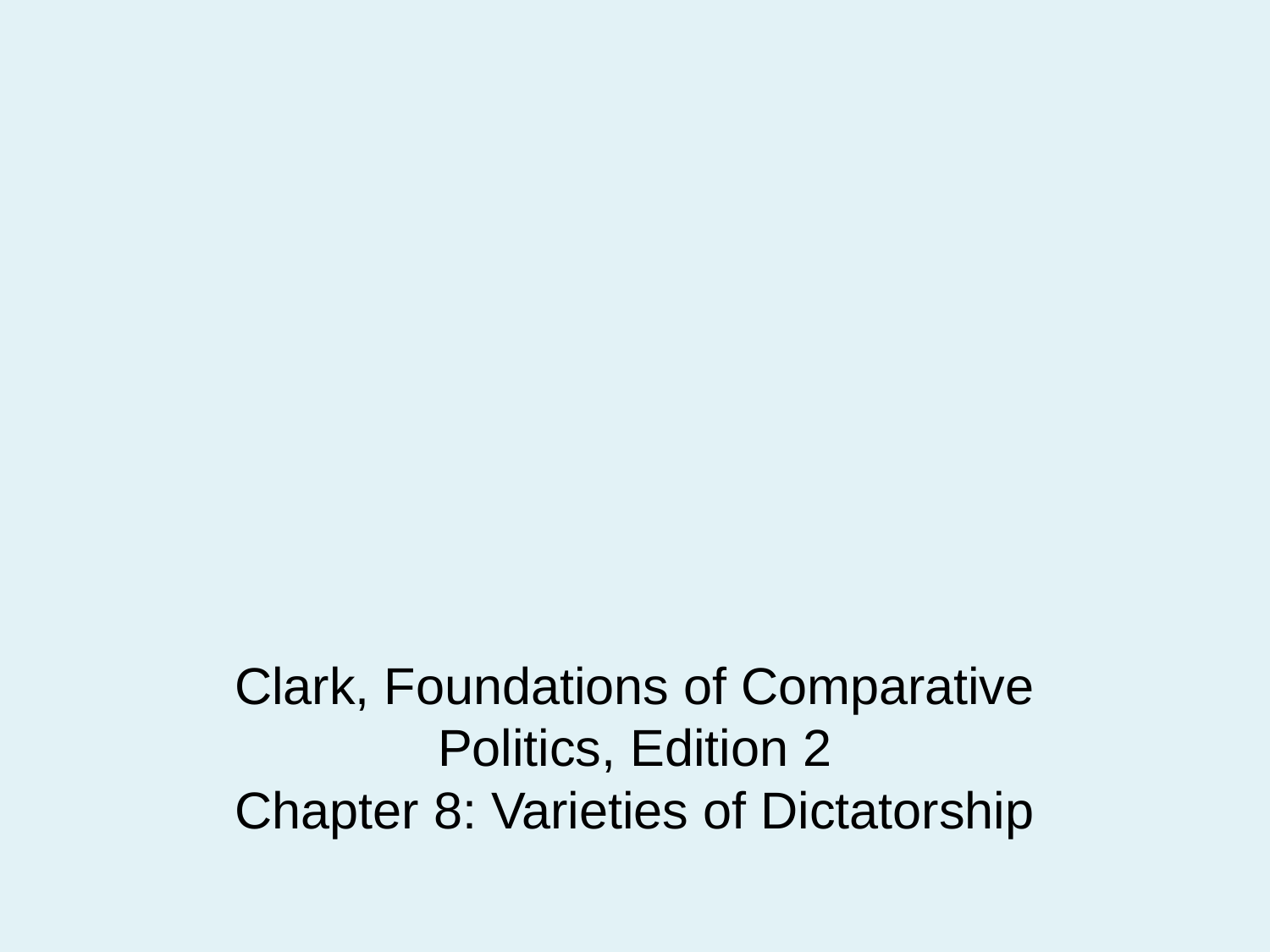

# Clark, Foundations of Comparative Politics, Edition 2 Chapter 8: Varieties of Dictatorship